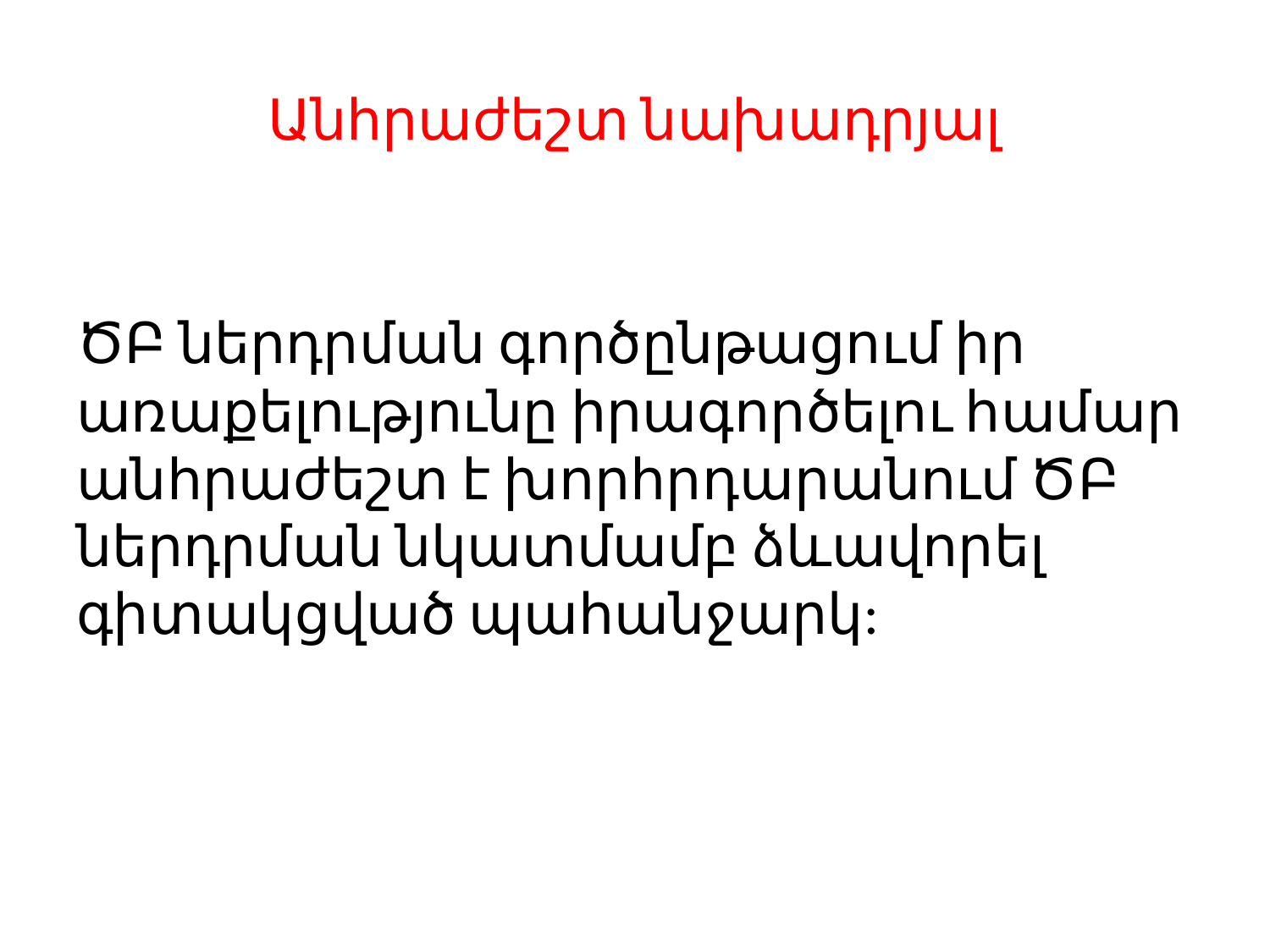

# Անհրաժեշտ նախադրյալ

ԾԲ ներդրման գործընթացում իր առաքելությունը իրագործելու համար անհրաժեշտ է խորհրդարանում ԾԲ ներդրման նկատմամբ ձևավորել գիտակցված պահանջարկ: